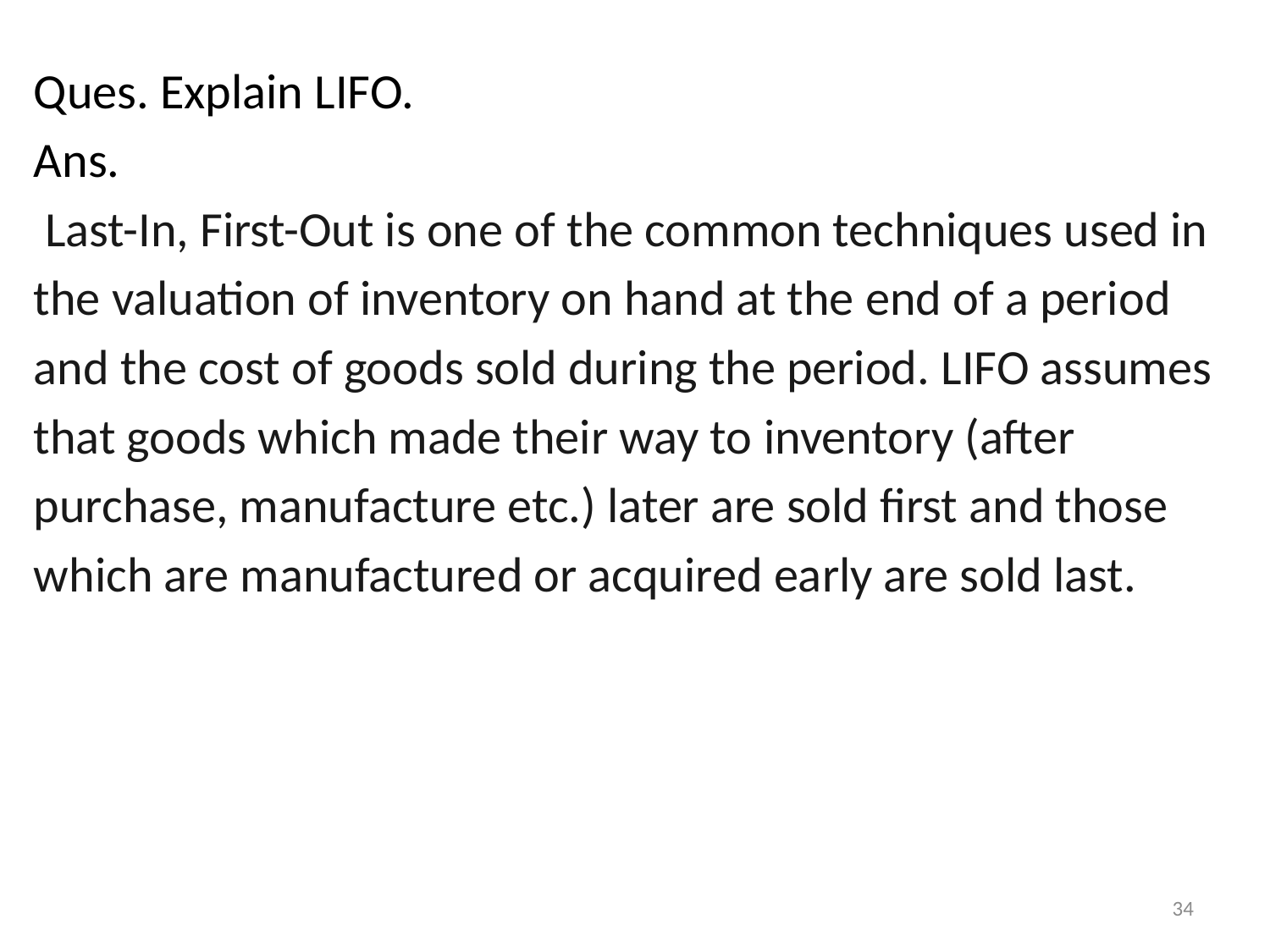

Ques. Explain LIFO.
Ans.
 Last-In, First-Out is one of the common techniques used in
the valuation of inventory on hand at the end of a period
and the cost of goods sold during the period. LIFO assumes
that goods which made their way to inventory (after
purchase, manufacture etc.) later are sold first and those
which are manufactured or acquired early are sold last.

34